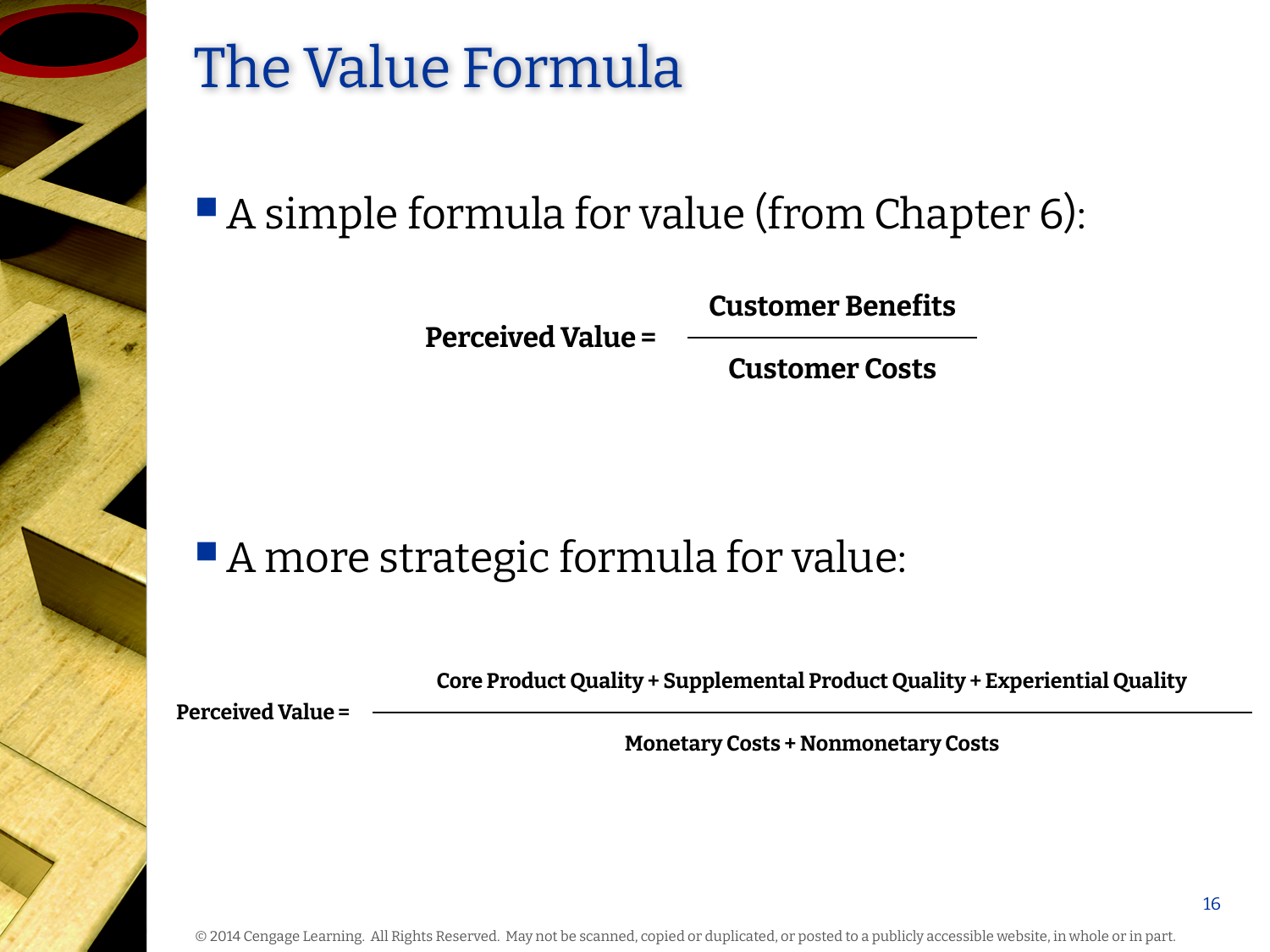

# The Value Formula
A simple formula for value (from Chapter 6):

A more strategic formula for value:
| Perceived Value = |  | Customer Benefits |  |
| --- | --- | --- | --- |
|  |  | Customer Costs |  |

| Perceived Value = | Core Product Quality + Supplemental Product Quality + Experiential Quality |
| --- | --- |
|  | Monetary Costs + Nonmonetary Costs |
16